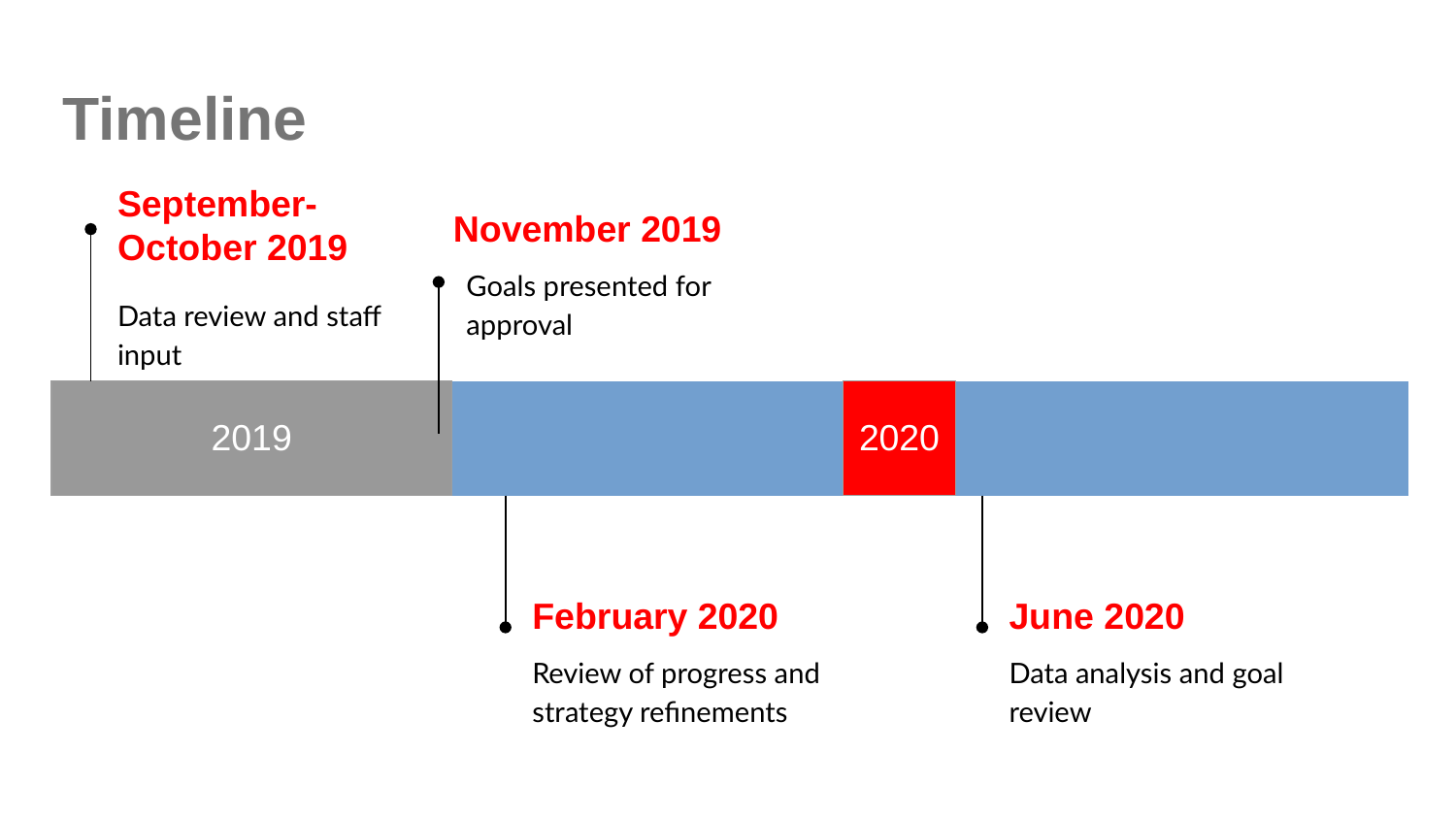

# Timeline
September- October 2019
November 2019
Goals presented for approval
Data review and staff input

| 2019 |  |  |  | 2020 |  |  |  |  |  |  |  |
| --- | --- | --- | --- | --- | --- | --- | --- | --- | --- | --- | --- |
February 2020
June 2020
Review of progress and strategy refinements
Data analysis and goal review